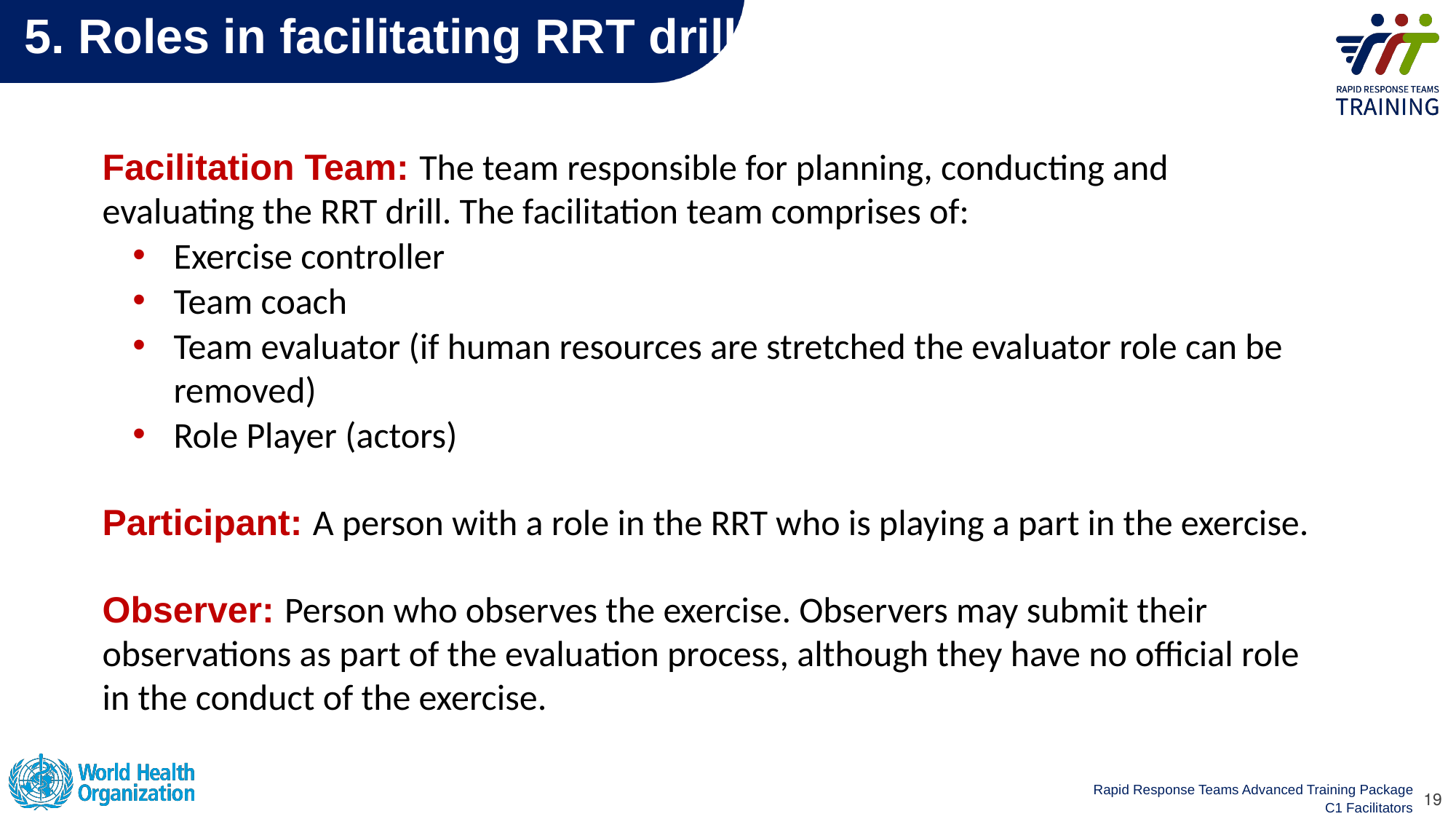

# 5. Roles in facilitating RRT drill
Facilitation Team: The team responsible for planning, conducting and evaluating the RRT drill. The facilitation team comprises of:
Exercise controller
Team coach
Team evaluator (if human resources are stretched the evaluator role can be removed)
Role Player (actors)

Participant: A person with a role in the RRT who is playing a part in the exercise.

Observer: Person who observes the exercise. Observers may submit their observations as part of the evaluation process, although they have no official role in the conduct of the exercise.